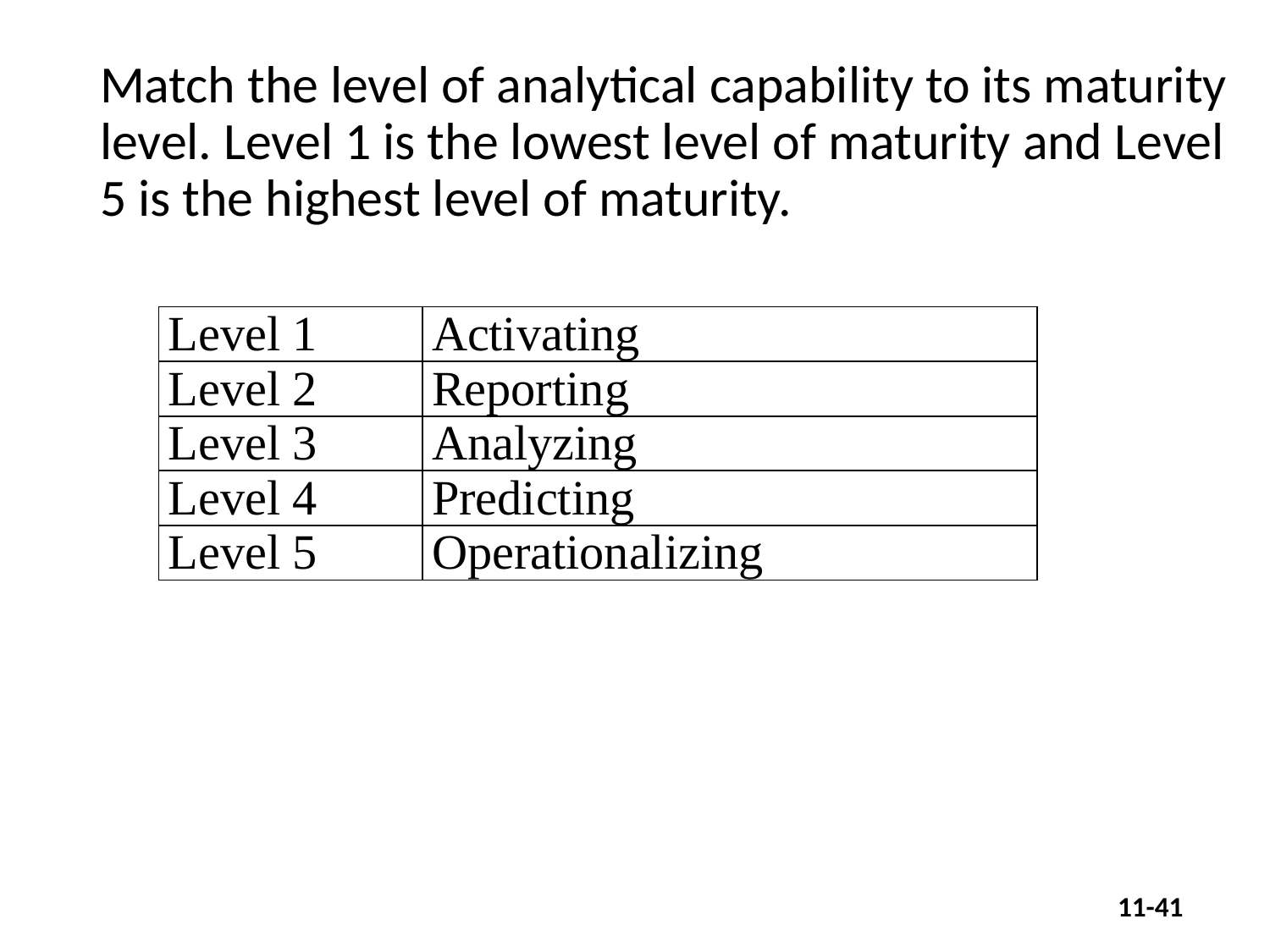

# Match the level of analytical capability to its maturity level. Level 1 is the lowest level of maturity and Level 5 is the highest level of maturity.
| Level 1 | Activating |
| --- | --- |
| Level 2 | Reporting |
| Level 3 | Analyzing |
| Level 4 | Predicting |
| Level 5 | Operationalizing |